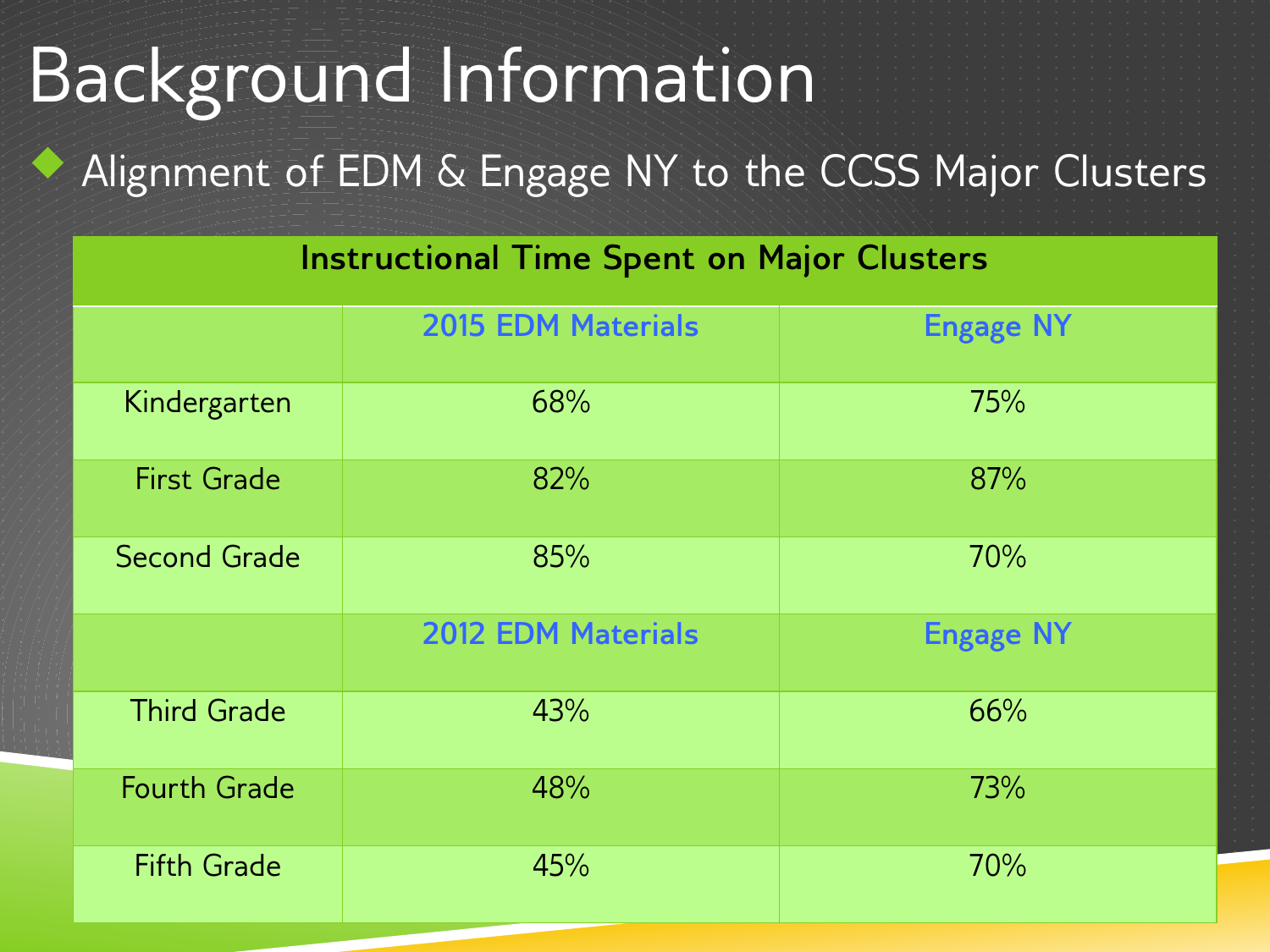

Background Information
 Alignment of EDM & Engage NY to the CCSS Major Clusters

| Instructional Time Spent on Major Clusters |  |  |
| --- | --- | --- |
|  | 2015 EDM Materials | Engage NY |
| Kindergarten | 68% | 75% |
| First Grade | 82% | 87% |
| Second Grade | 85% | 70% |
|  | 2012 EDM Materials | Engage NY |
| Third Grade | 43% | 66% |
| Fourth Grade | 48% | 73% |
| Fifth Grade | 45% | 70% |